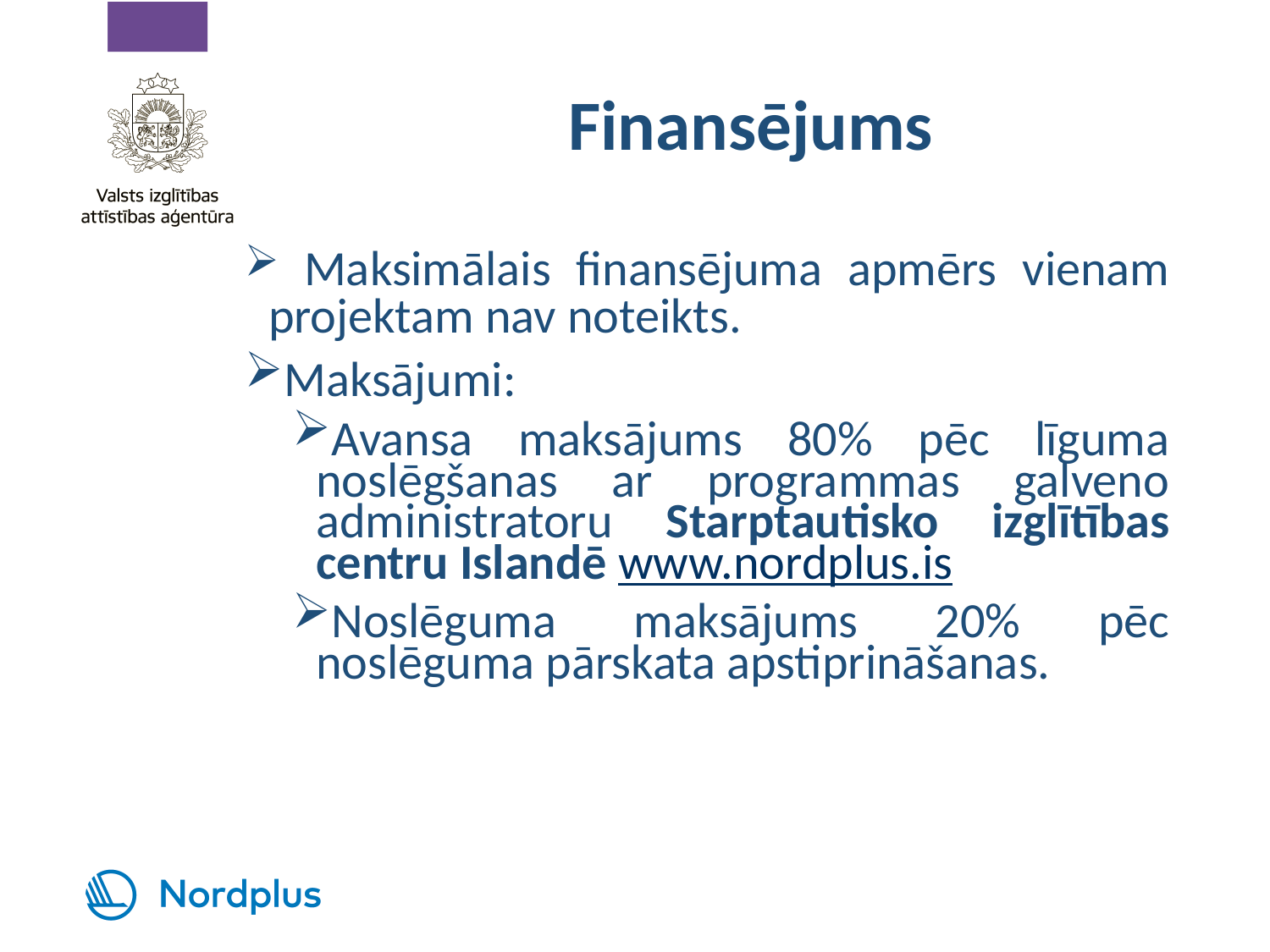

# Finansējums
 Maksimālais finansējuma apmērs vienam projektam nav noteikts.
Maksājumi:
Avansa maksājums 80% pēc līguma noslēgšanas ar programmas galveno administratoru Starptautisko izglītības centru Islandē www.nordplus.is
Noslēguma maksājums 20% pēc noslēguma pārskata apstiprināšanas.